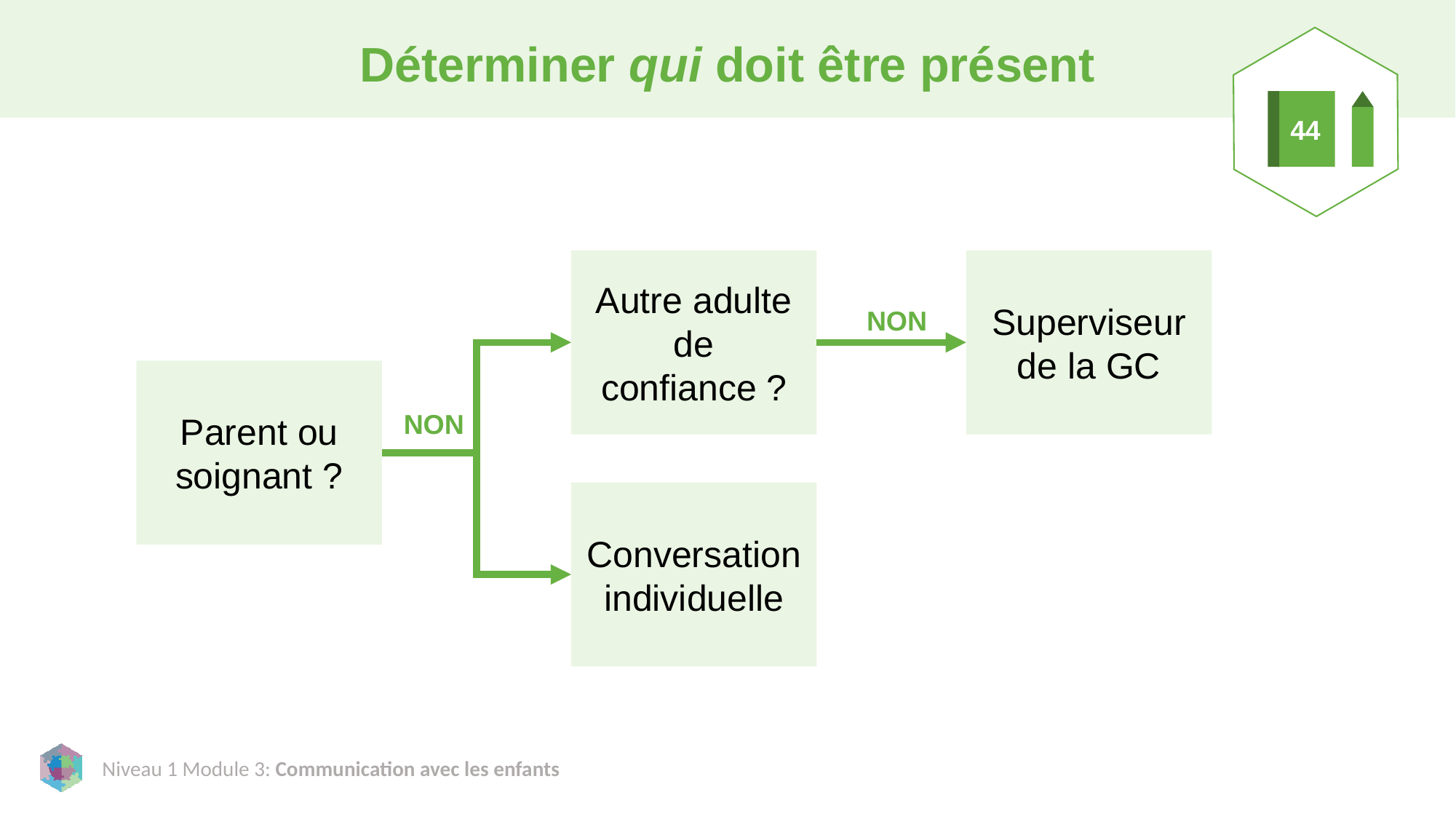

# Déterminer qui doit être présent

44

Autre adulte de confiance ?
Superviseur de la GC
NON
Parent ou soignant ?
NON
Conversation individuelle